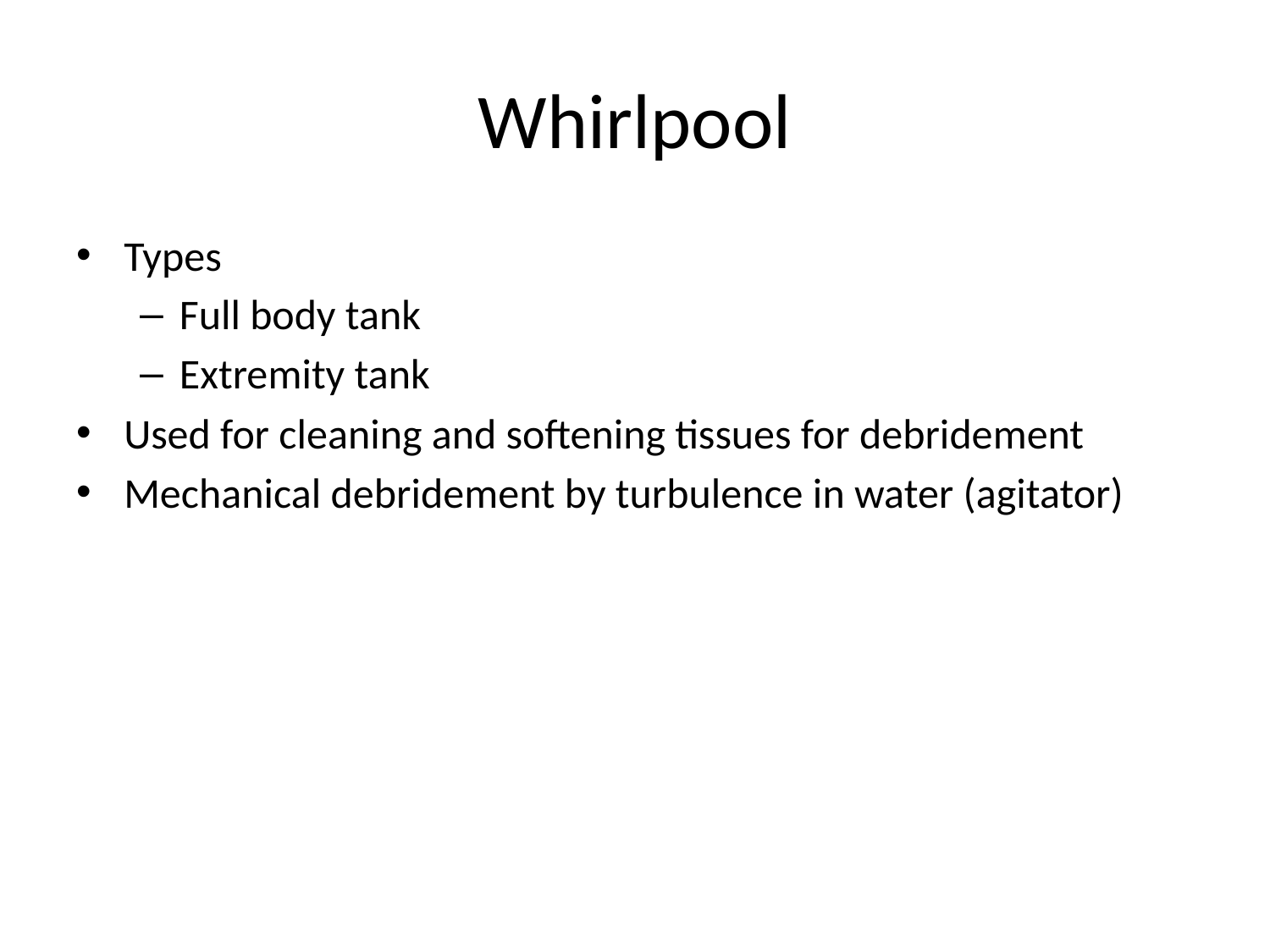

# Whirlpool
Types
Full body tank
Extremity tank
Used for cleaning and softening tissues for debridement
Mechanical debridement by turbulence in water (agitator)